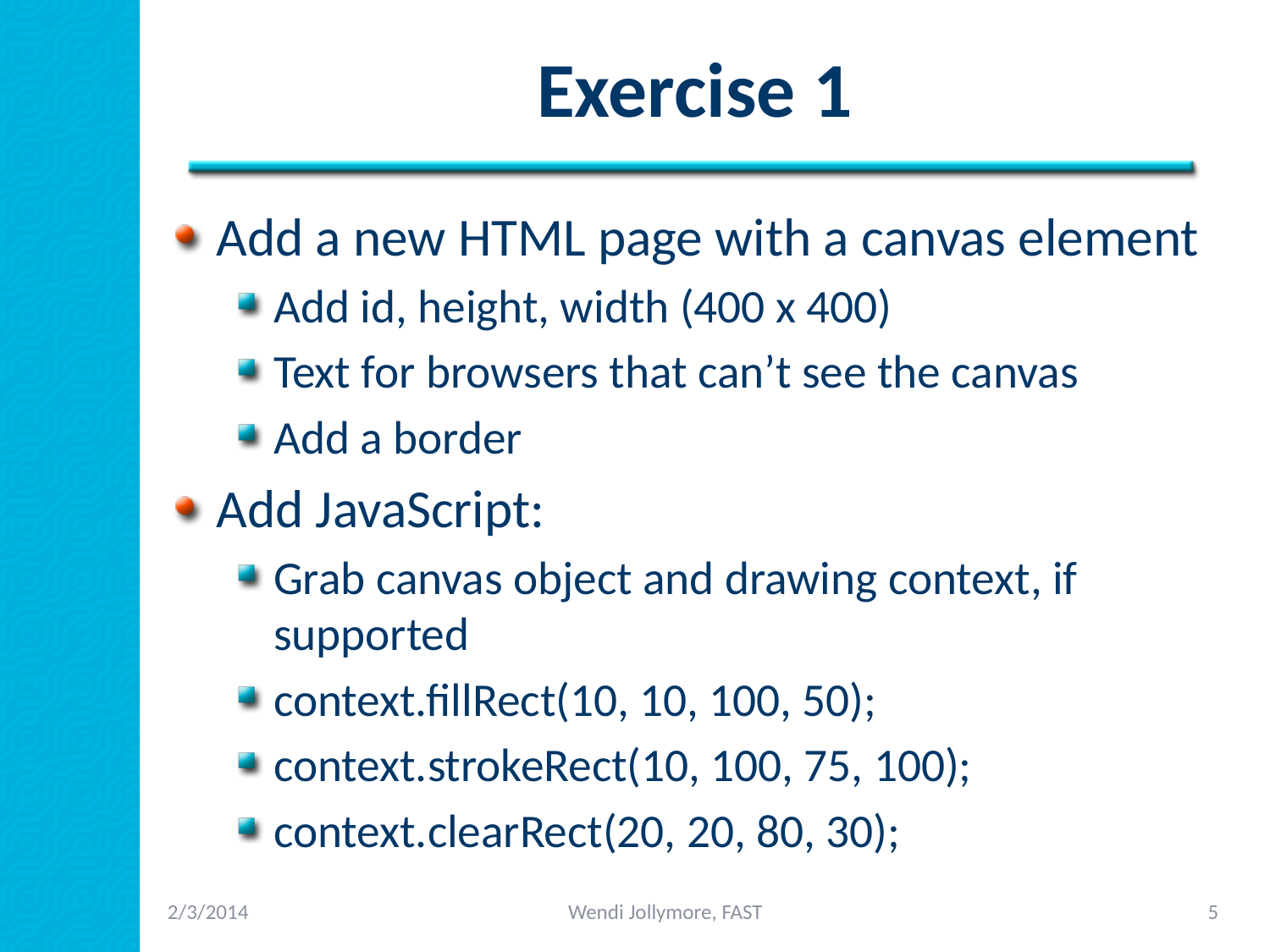

# Exercise 1
Add a new HTML page with a canvas element
Add id, height, width (400 x 400)
Text for browsers that can’t see the canvas
Add a border
Add JavaScript:
Grab canvas object and drawing context, if supported
context.fillRect(10, 10, 100, 50);
context.strokeRect(10, 100, 75, 100);
context.clearRect(20, 20, 80, 30);
2/3/2014
Wendi Jollymore, FAST
5